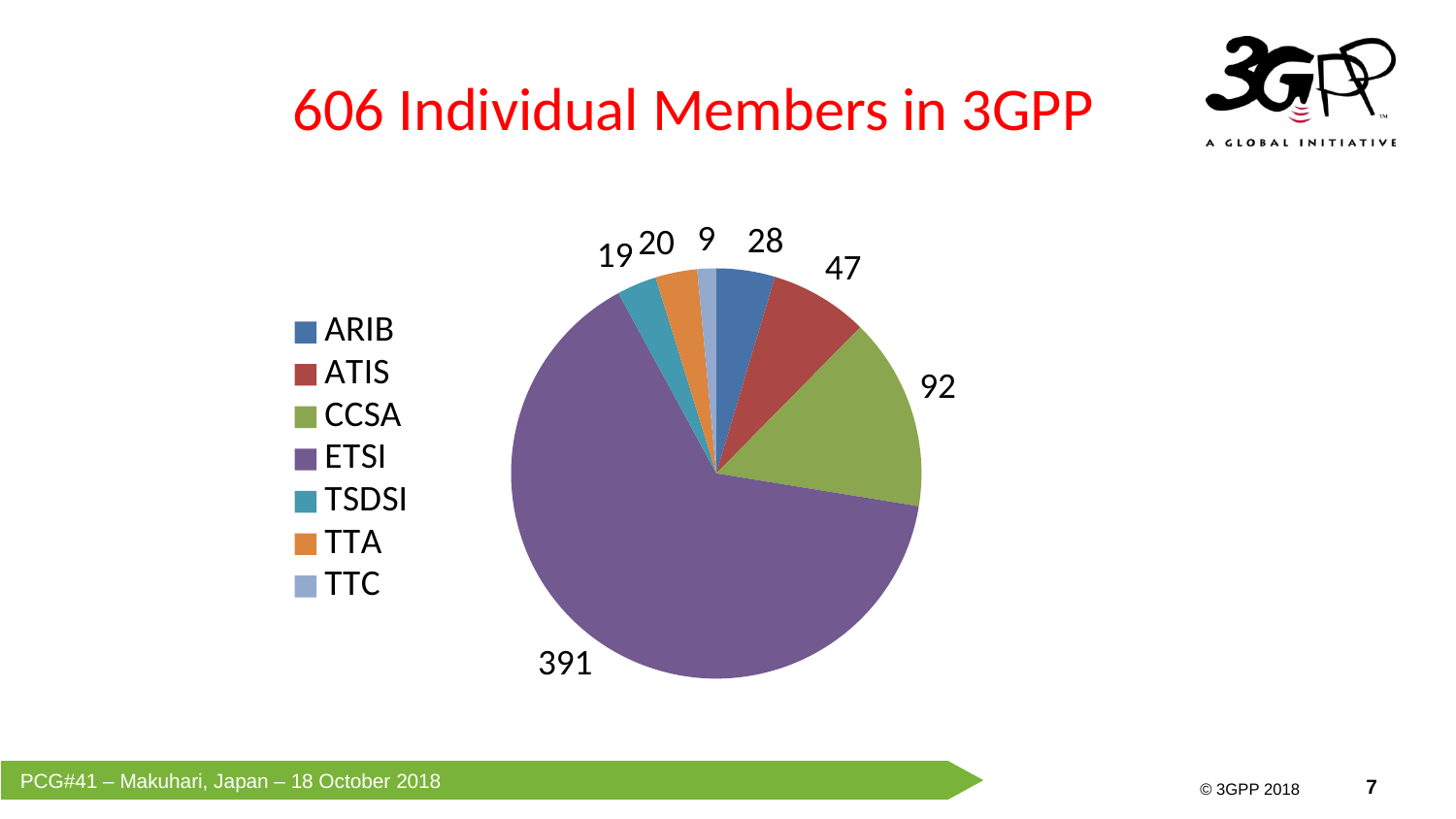

# 606 Individual Members in 3GPP

### Chart

| Category | Individual Members |
|---|---|
| ARIB | 28.0 |
| ATIS | 47.0 |
| CCSA | 92.0 |
| ETSI | 391.0 |
| TSDSI | 19.0 |
| TTA | 20.0 |
| TTC | 9.0 |